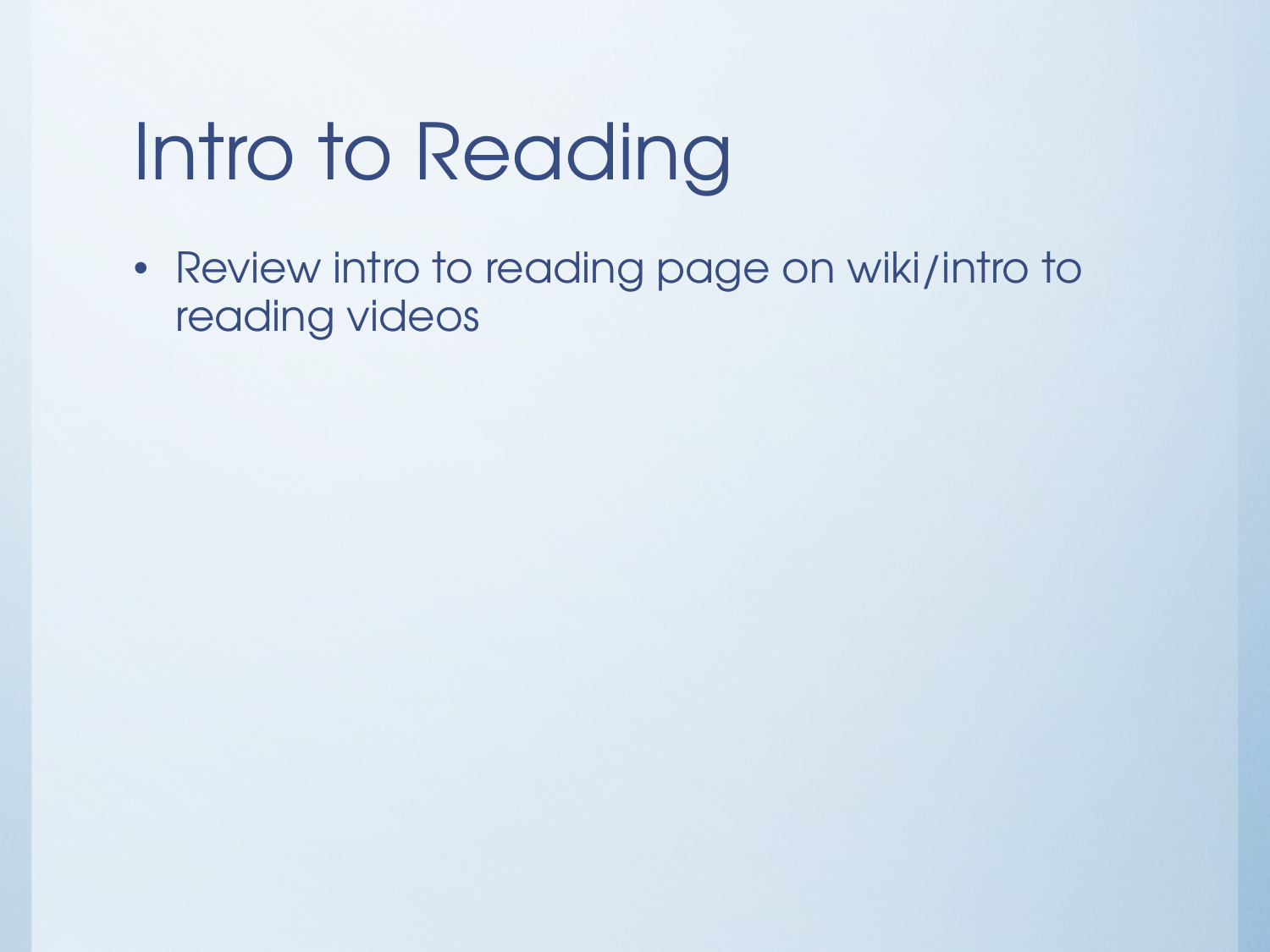

# Intro to Reading
Review intro to reading page on wiki/intro to reading videos